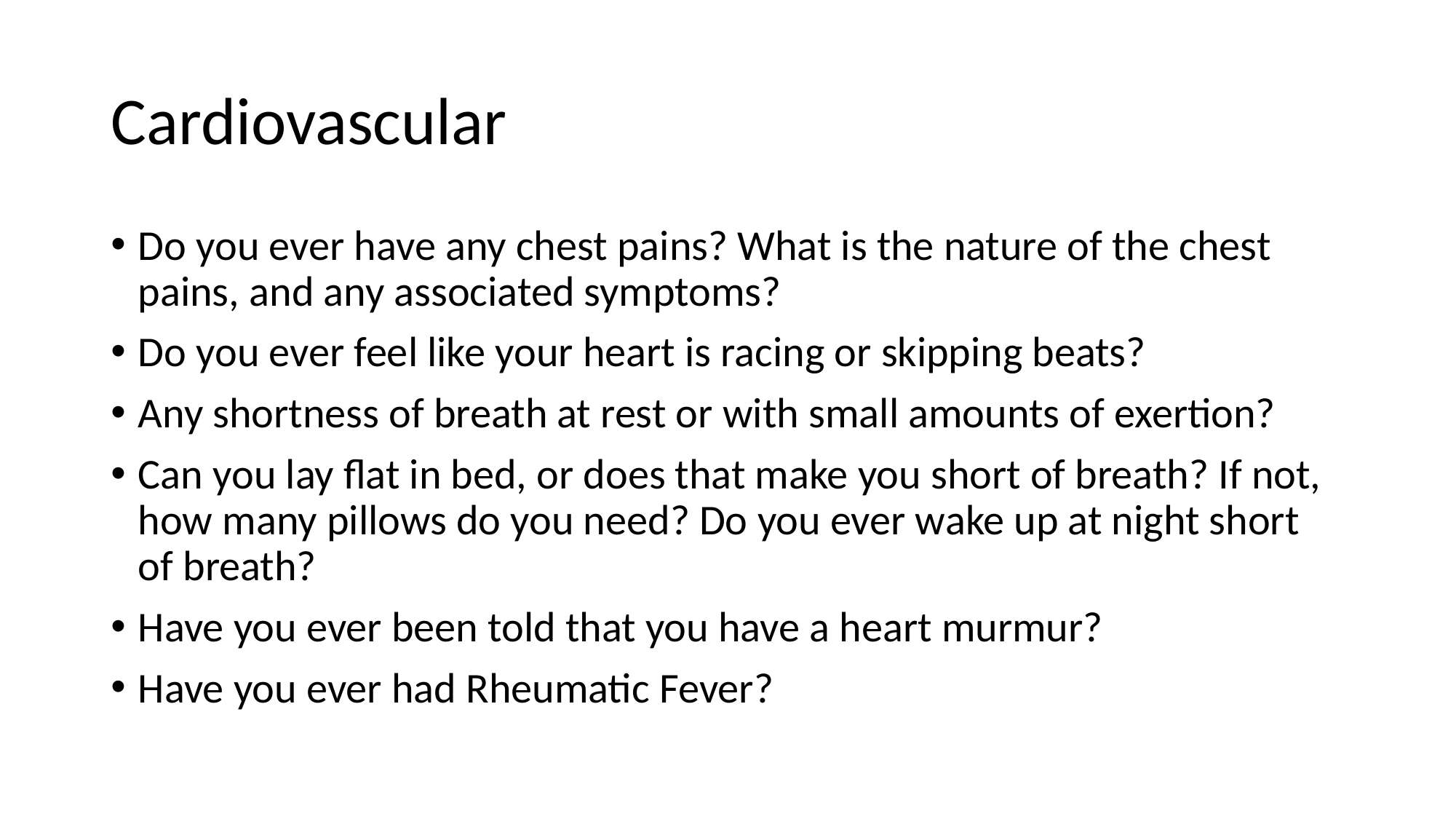

# Cardiovascular
Do you ever have any chest pains? What is the nature of the chest pains, and any associated symptoms?
Do you ever feel like your heart is racing or skipping beats?
Any shortness of breath at rest or with small amounts of exertion?
Can you lay flat in bed, or does that make you short of breath? If not, how many pillows do you need? Do you ever wake up at night short of breath?
Have you ever been told that you have a heart murmur?
Have you ever had Rheumatic Fever?